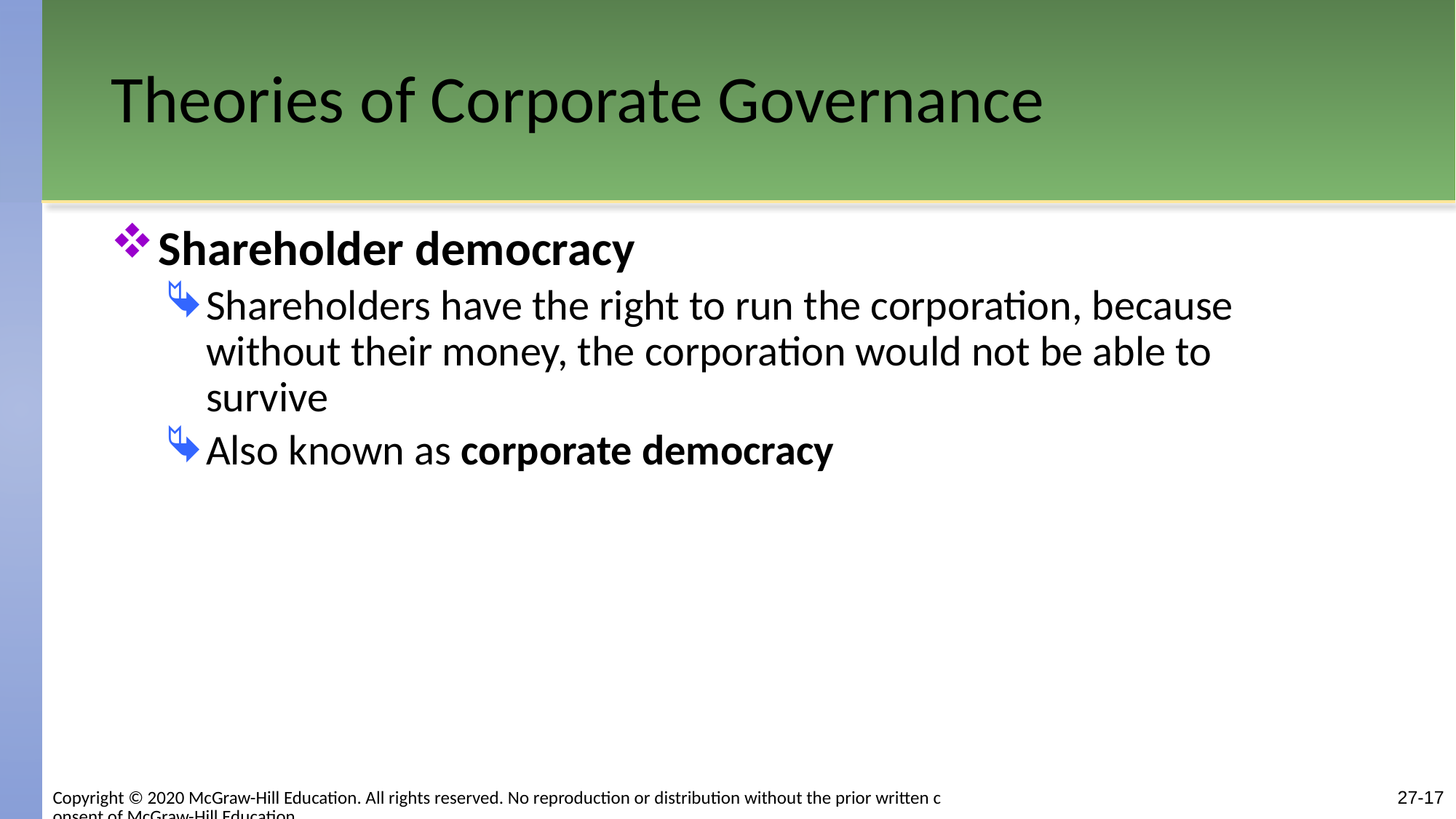

# Theories of Corporate Governance
Shareholder democracy
Shareholders have the right to run the corporation, because without their money, the corporation would not be able to survive
Also known as corporate democracy
27-17
Copyright © 2020 McGraw-Hill Education. All rights reserved. No reproduction or distribution without the prior written consent of McGraw-Hill Education.